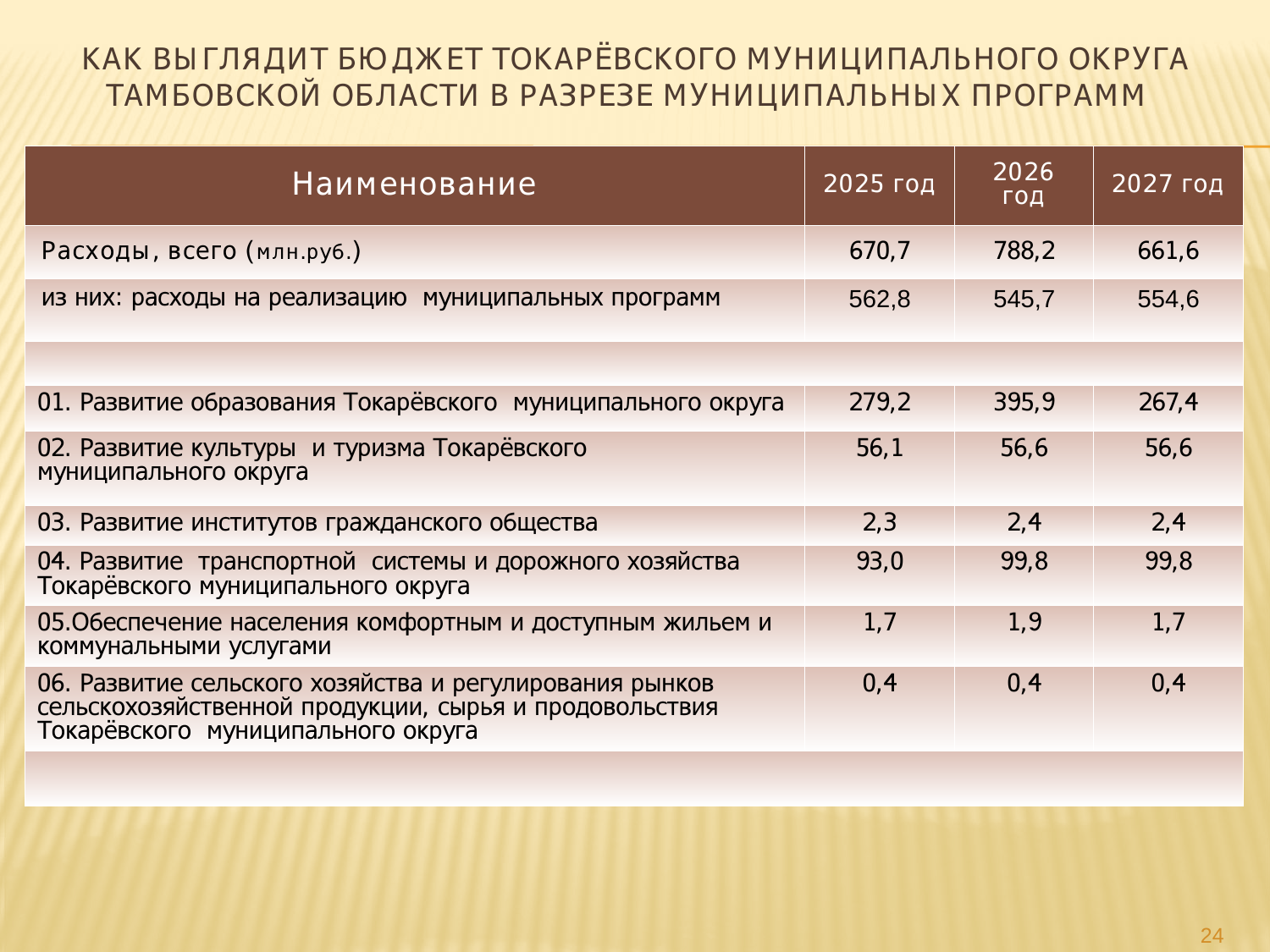

# Как выглядит бюджет ТокарЁвского муниципального округа Тамбовской области в разрезе муниципальных программ
| Наименование | 2025 год | 2026 год | 2027 год |
| --- | --- | --- | --- |
| Расходы, всего (млн.руб.) | 670,7 | 788,2 | 661,6 |
| из них: расходы на реализацию муниципальных программ | 562,8 | 545,7 | 554,6 |
|  |  |  |  |
| 01. Развитие образования Токарёвского муниципального округа | 279,2 | 395,9 | 267,4 |
| 02. Развитие культуры и туризма Токарёвского муниципального округа | 56,1 | 56,6 | 56,6 |
| 03. Развитие институтов гражданского общества | 2,3 | 2,4 | 2,4 |
| 04. Развитие транспортной системы и дорожного хозяйства Токарёвского муниципального округа | 93,0 | 99,8 | 99,8 |
| 05.Обеспечение населения комфортным и доступным жильем и коммунальными услугами | 1,7 | 1,9 | 1,7 |
| 06. Развитие сельского хозяйства и регулирования рынков сельскохозяйственной продукции, сырья и продовольствия Токарёвского муниципального округа | 0,4 | 0,4 | 0,4 |
|  |  |  |  |
24